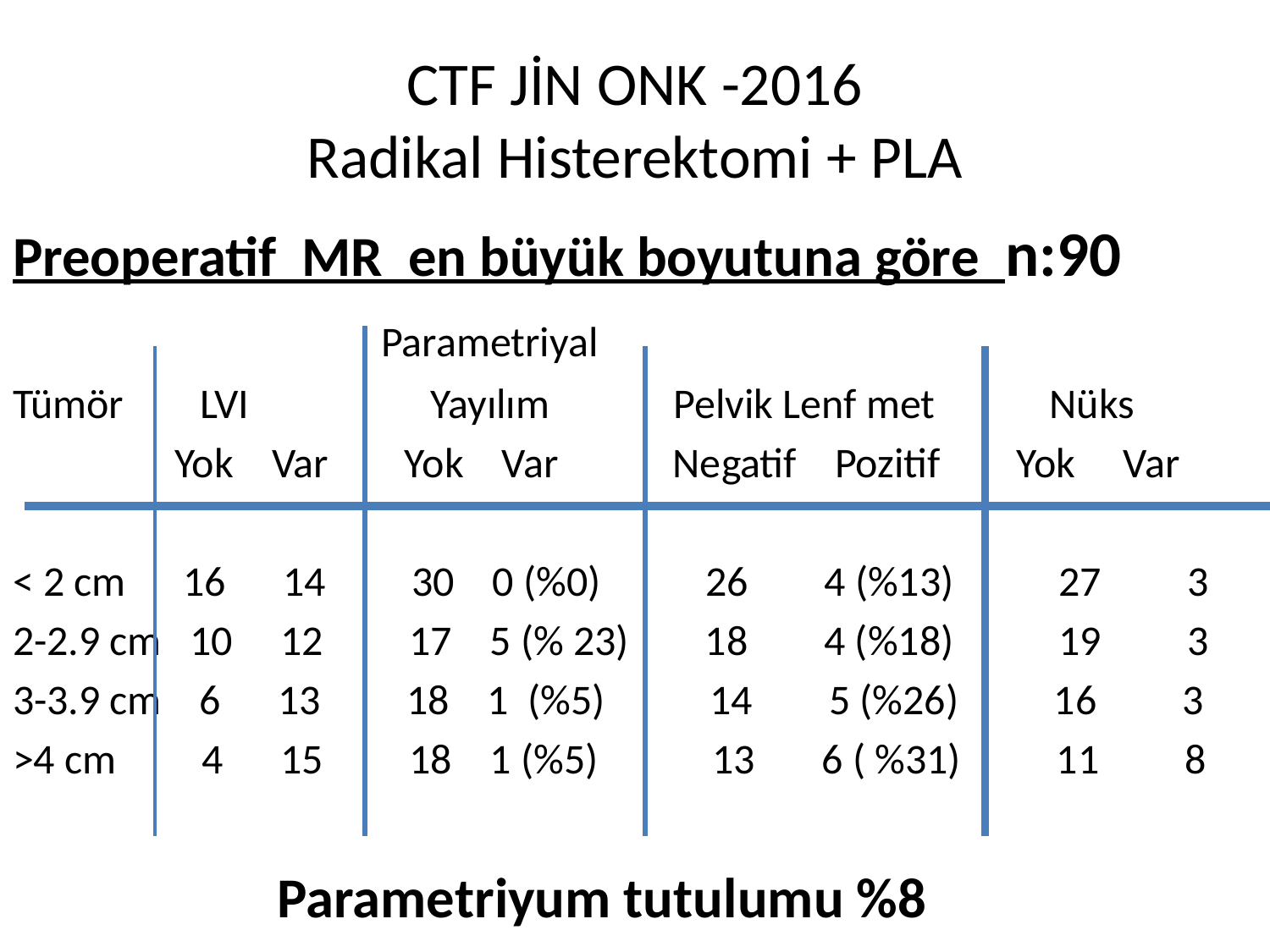

# CTF JİN ONK -2016 Radikal Histerektomi + PLA
Preoperatif  MR  en büyük boyutuna göre  n:90
                             Parametriyal
Tümör        LVI                   Yayılım             Pelvik Lenf met            Nüks
                 Yok    Var        Yok    Var            Negatif    Pozitif        Yok     Var

< 2 cm      16      14         30    0 (%0)           26        4 (%13)           27         3
2-2.9 cm   10     12         17    5 (% 23)        18        4 (%18)           19         3
3-3.9 cm    6      13         18    1  (%5)           14        5 (%26)          16         3
>4 cm         4      15         18    1 (%5)            13       6 ( %31)          11         8
Parametriyum tutulumu %8